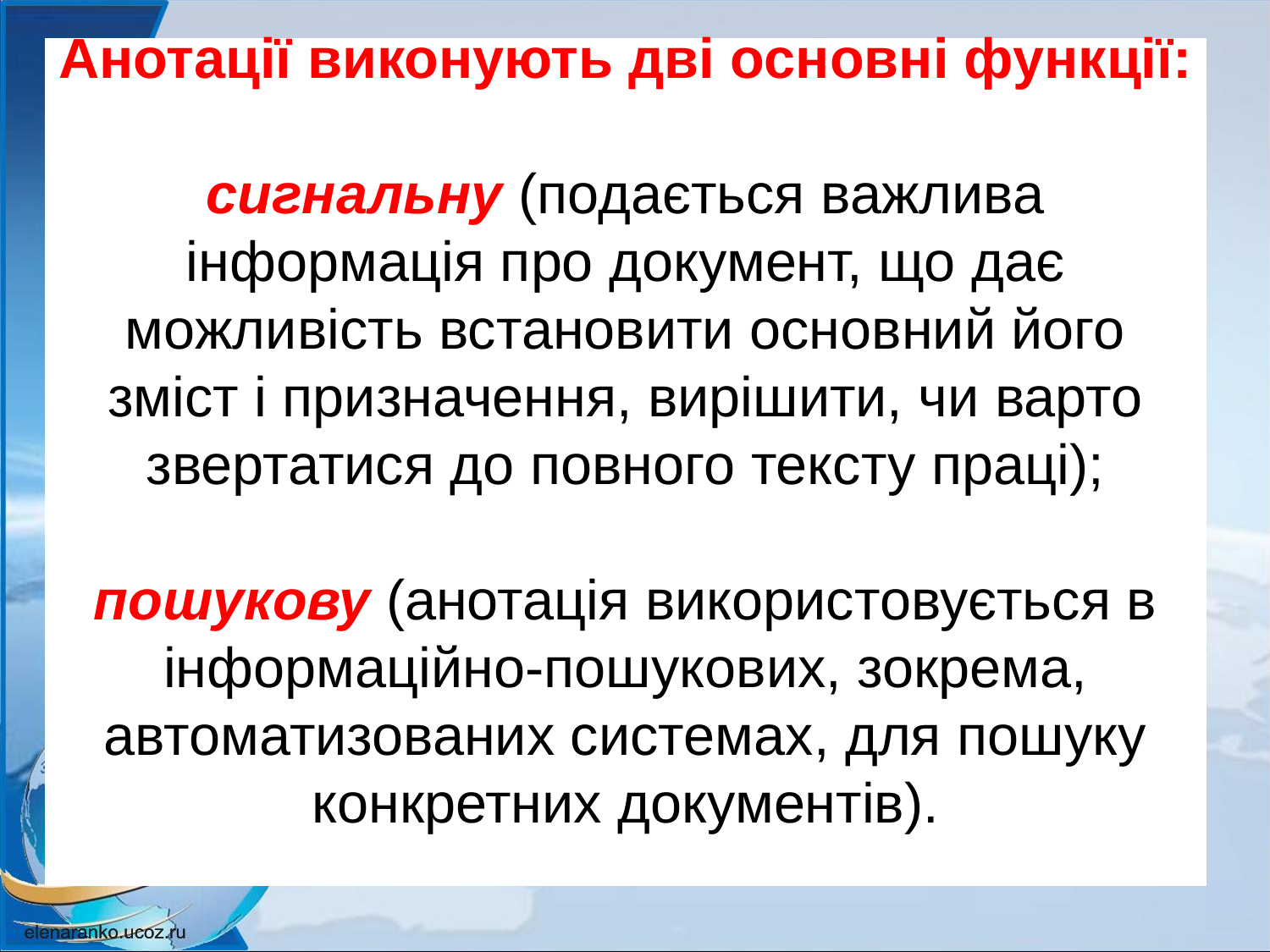

# Анотації виконують дві основні функції:   сигнальну (подається важлива інформація про документ, що дає можливість встановити основний його зміст і призначення, вирішити, чи варто звертатися до повного тексту праці);   пошукову (анотація використовується в інформаційно-пошукових, зокрема, автоматизованих системах, для пошуку конкретних документів).